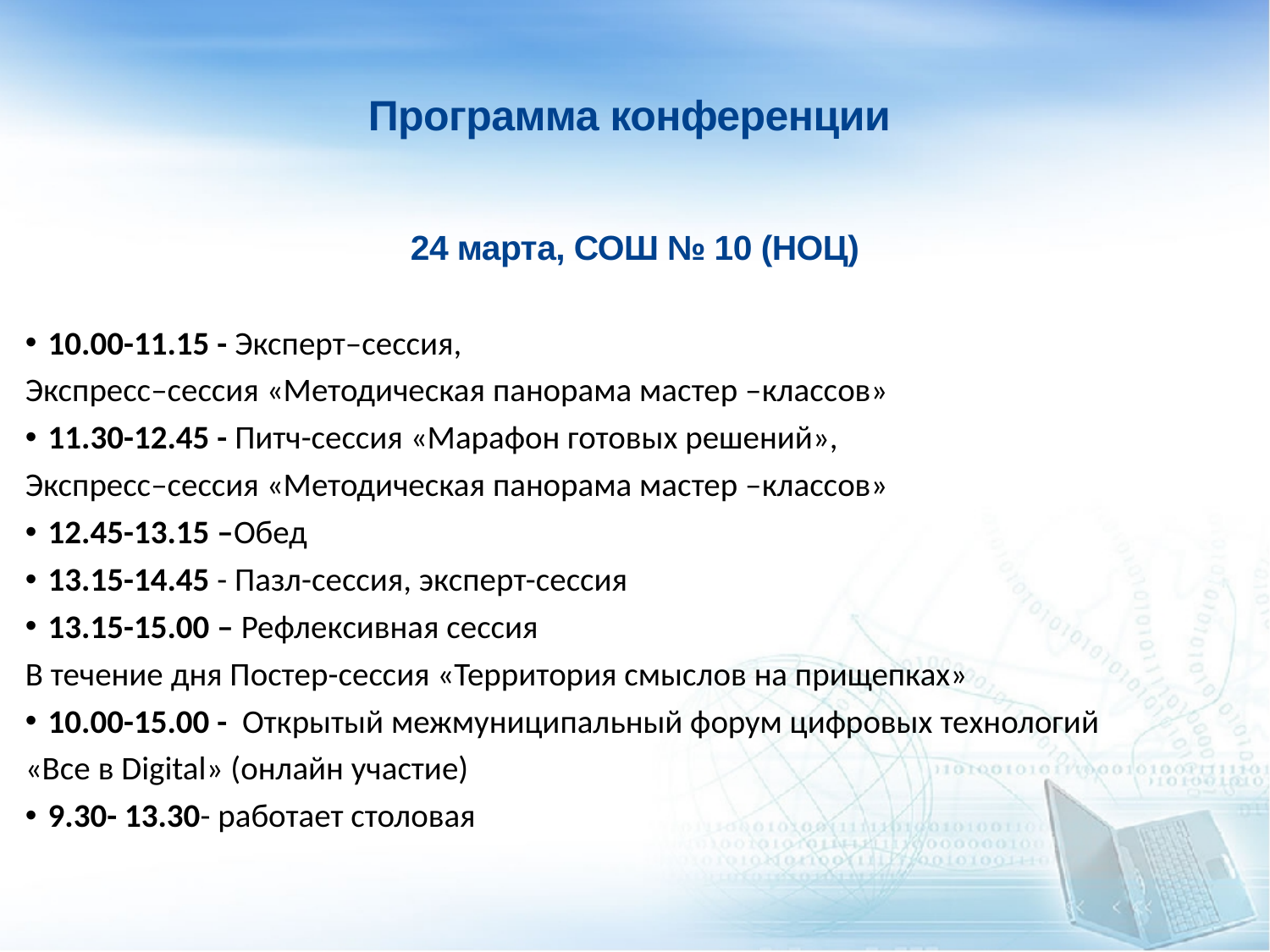

# Программа конференции

24 марта, СОШ № 10 (НОЦ)

10.00-11.15 - Эксперт–сессия,
Экспресс–сессия «Методическая панорама мастер –классов»
11.30-12.45 - Питч-сессия «Марафон готовых решений»,
Экспресс–сессия «Методическая панорама мастер –классов»
12.45-13.15 –Обед
13.15-14.45 - Пазл-сессия, эксперт-сессия
13.15-15.00 – Рефлексивная сессия
В течение дня Постер-сессия «Территория смыслов на прищепках»
10.00-15.00 -  Открытый межмуниципальный форум цифровых технологий
«Все в Digital» (онлайн участие)
9.30- 13.30- работает столовая